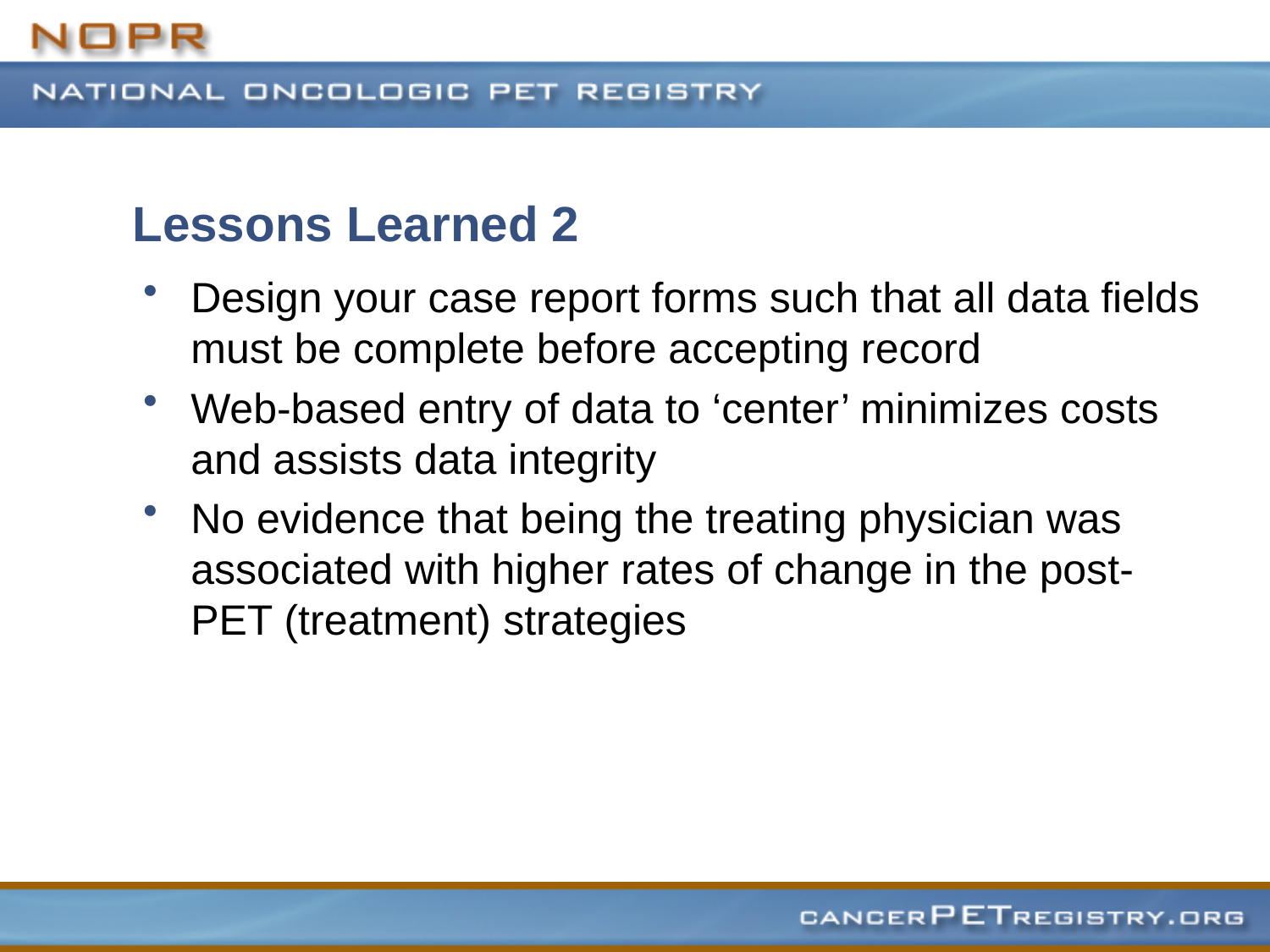

# Lessons Learned 2
Design your case report forms such that all data fields must be complete before accepting record
Web-based entry of data to ‘center’ minimizes costs and assists data integrity
No evidence that being the treating physician was associated with higher rates of change in the post-PET (treatment) strategies